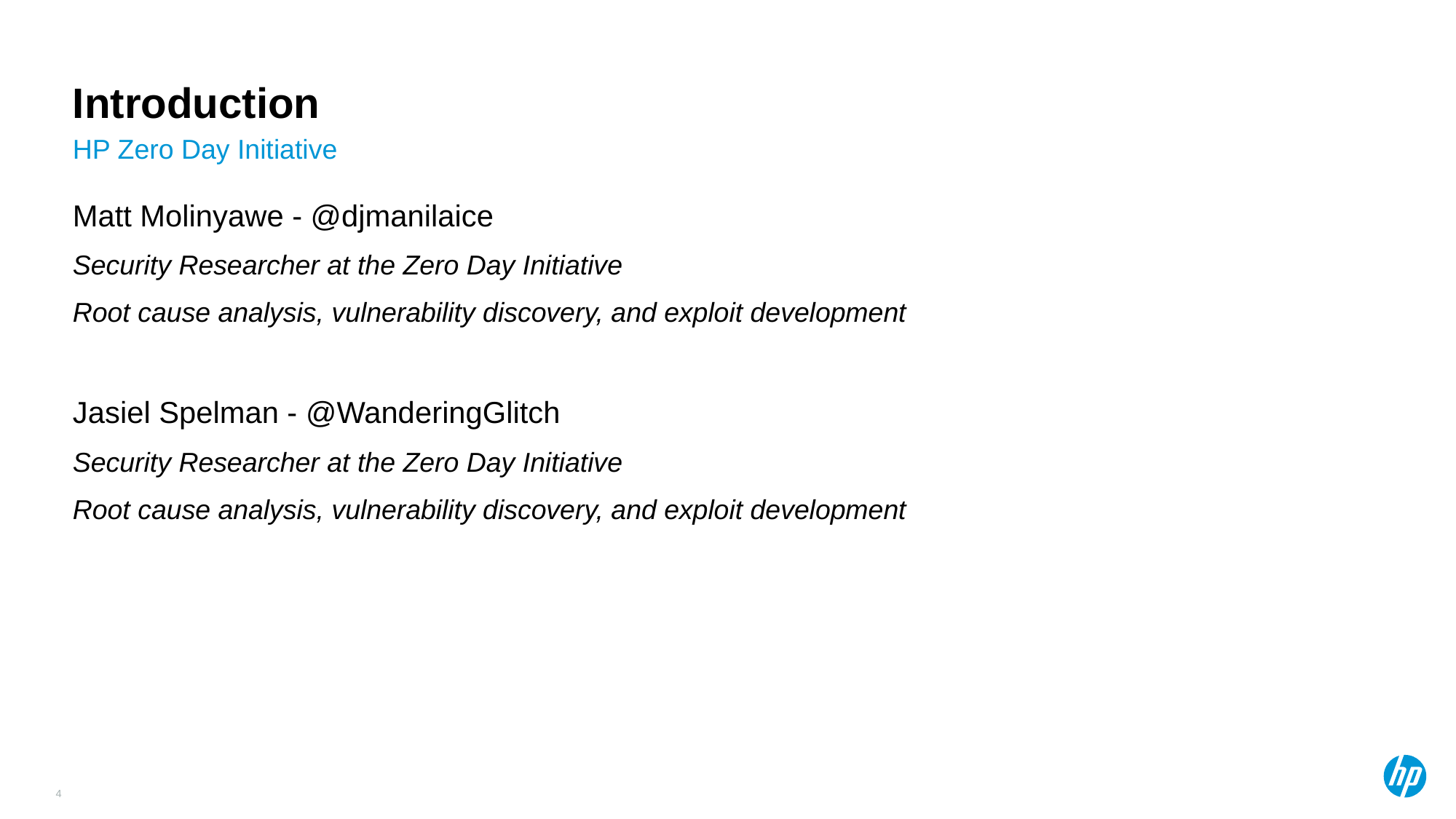

# Introduction
HP Zero Day Initiative
Matt Molinyawe - @djmanilaice
Security Researcher at the Zero Day Initiative
Root cause analysis, vulnerability discovery, and exploit development

Jasiel Spelman - @WanderingGlitch
Security Researcher at the Zero Day Initiative
Root cause analysis, vulnerability discovery, and exploit development

4